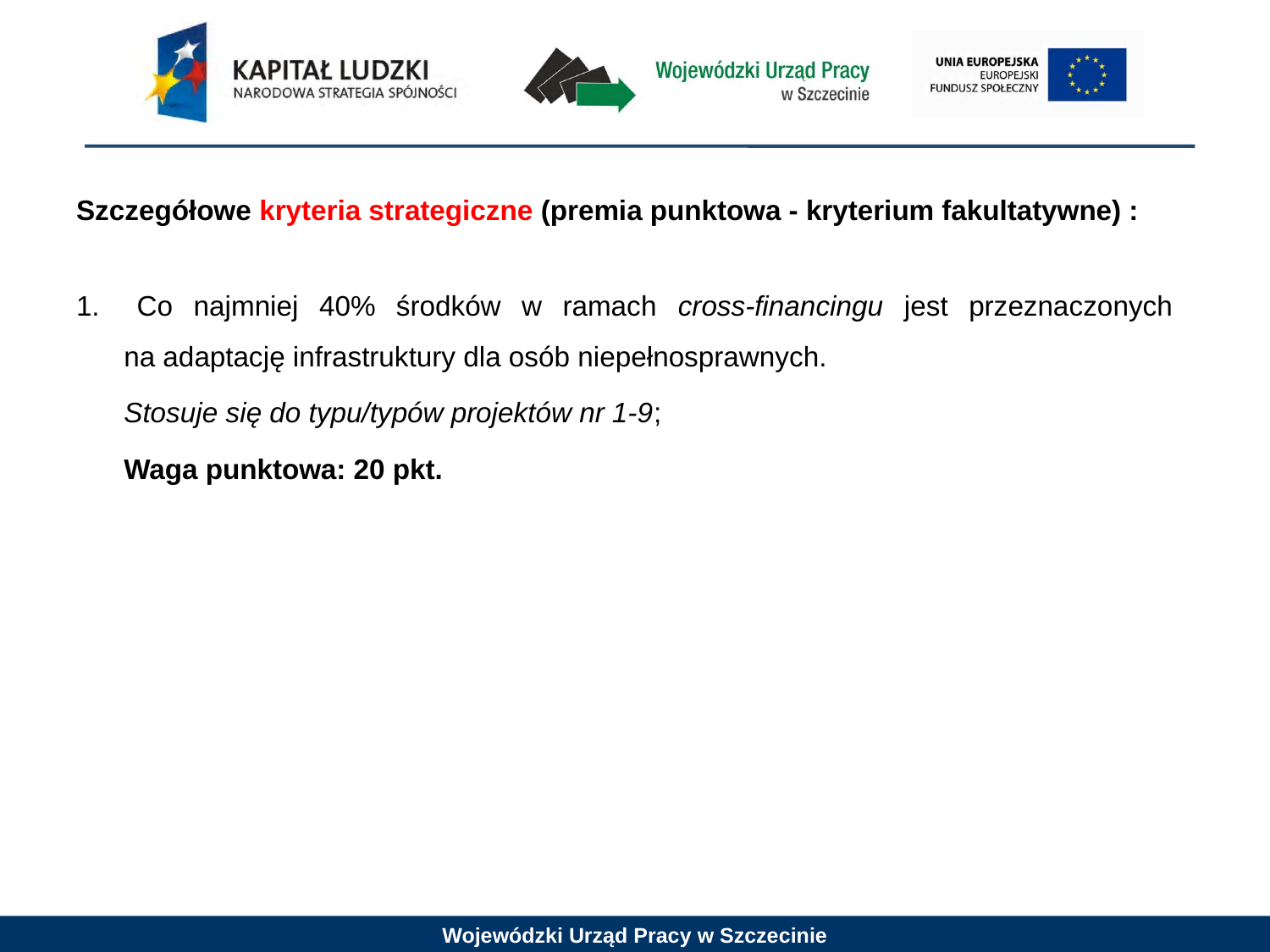

Szczegółowe kryteria strategiczne (premia punktowa - kryterium fakultatywne) :

1. 	Co najmniej 40% środków w ramach cross-financingu jest przeznaczonych
na adaptację infrastruktury dla osób niepełnosprawnych.
	Stosuje się do typu/typów projektów nr 1-9;
	Waga punktowa: 20 pkt.